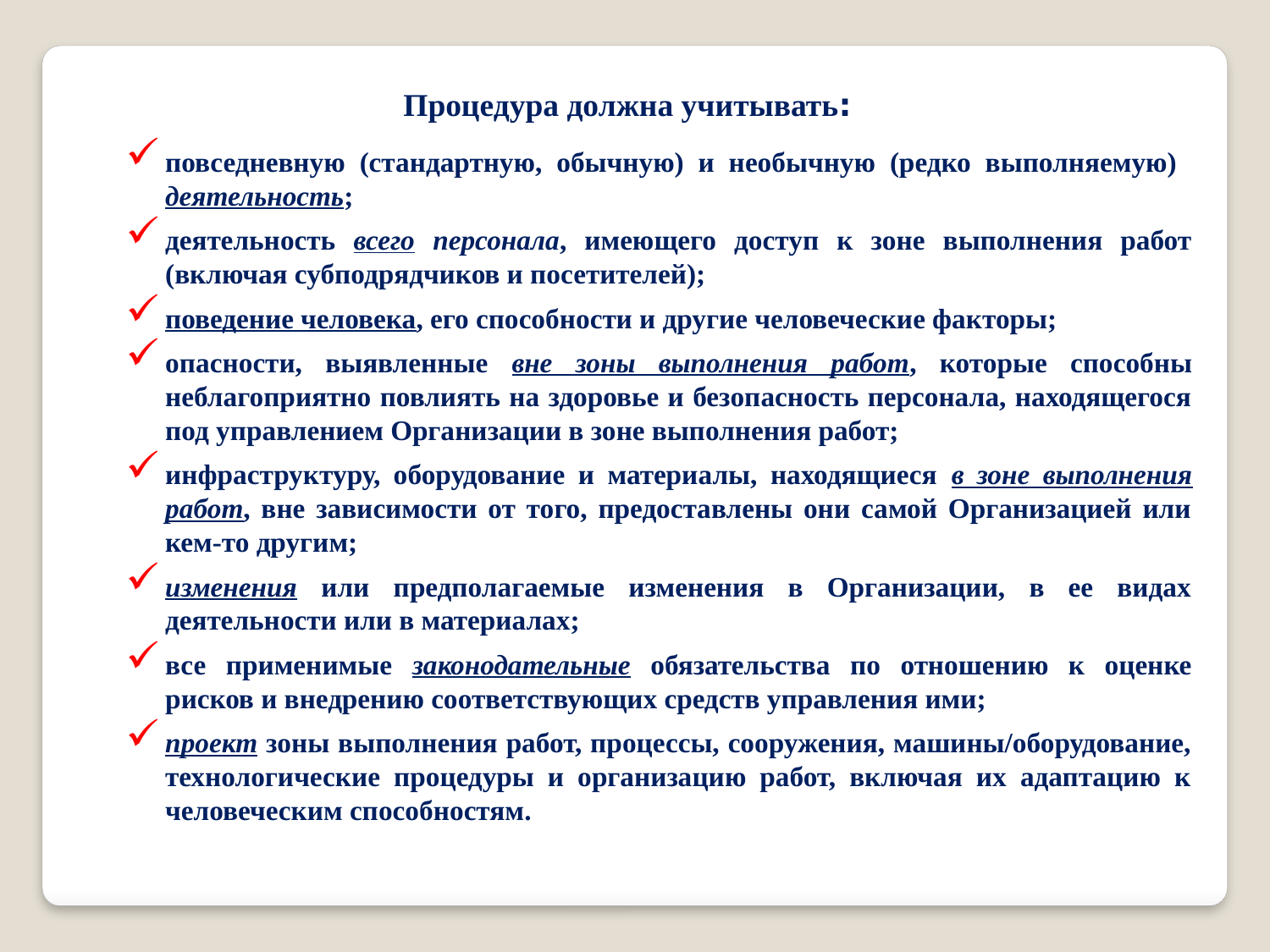

Процедура должна учитывать:
повседневную (стандартную, обычную) и необычную (редко выполняемую)  деятельность;
деятельность всего персонала, имеющего доступ к зоне выполнения работ (включая субподрядчиков и посетителей);
поведение человека, его способности и другие человеческие факторы;
опасности, выявленные вне зоны выполнения работ, которые способны неблагоприятно повлиять на здоровье и безопасность персонала, находящегося под управлением Организации в зоне выполнения работ;
инфраструктуру, оборудование и материалы, находящиеся в зоне выполнения работ, вне зависимости от того, предоставлены они самой Организацией или кем-то другим;
изменения или предполагаемые изменения в Организации, в ее видах деятельности или в материалах;
все применимые законодательные обязательства по отношению к оценке рисков и внедрению соответствующих средств управления ими;
проект зоны выполнения работ, процессы, сооружения, машины/оборудование, технологические процедуры и организацию работ, включая их адаптацию к человеческим способностям.